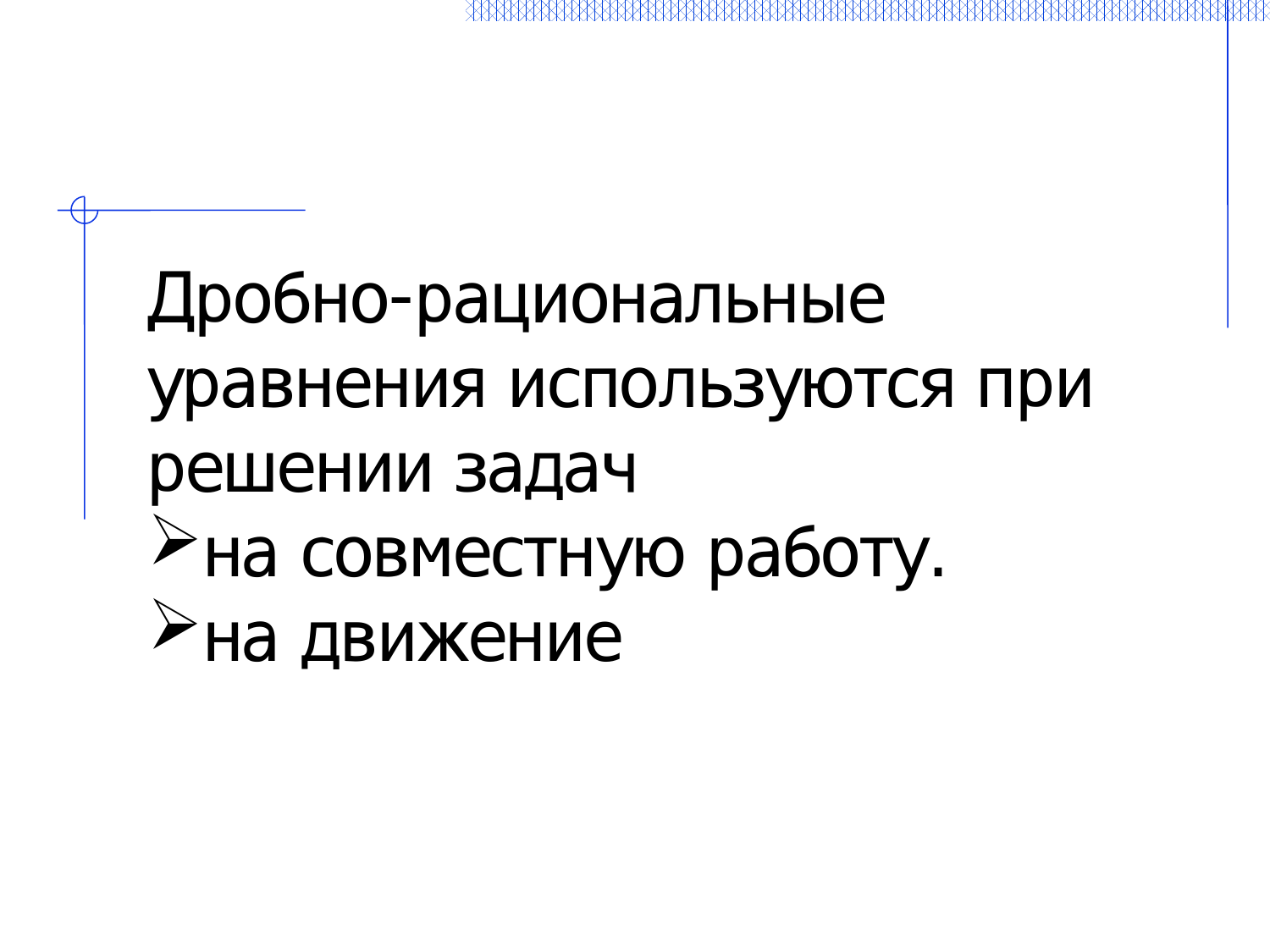

Дробно-рациональные уравнения используются при решении задач
на совместную работу.
на движение